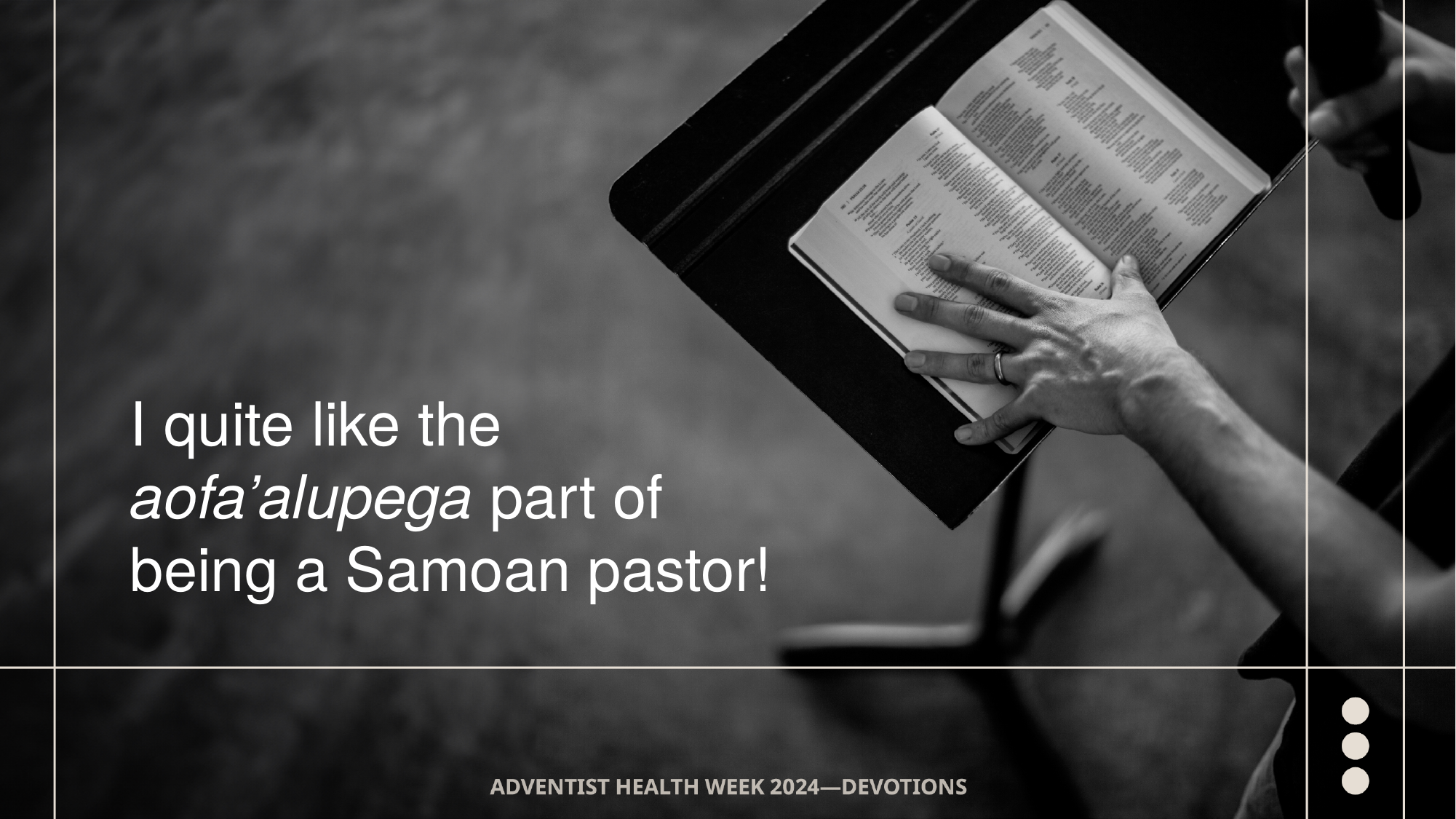

I quite like the aofa’alupega part of being a Samoan pastor!